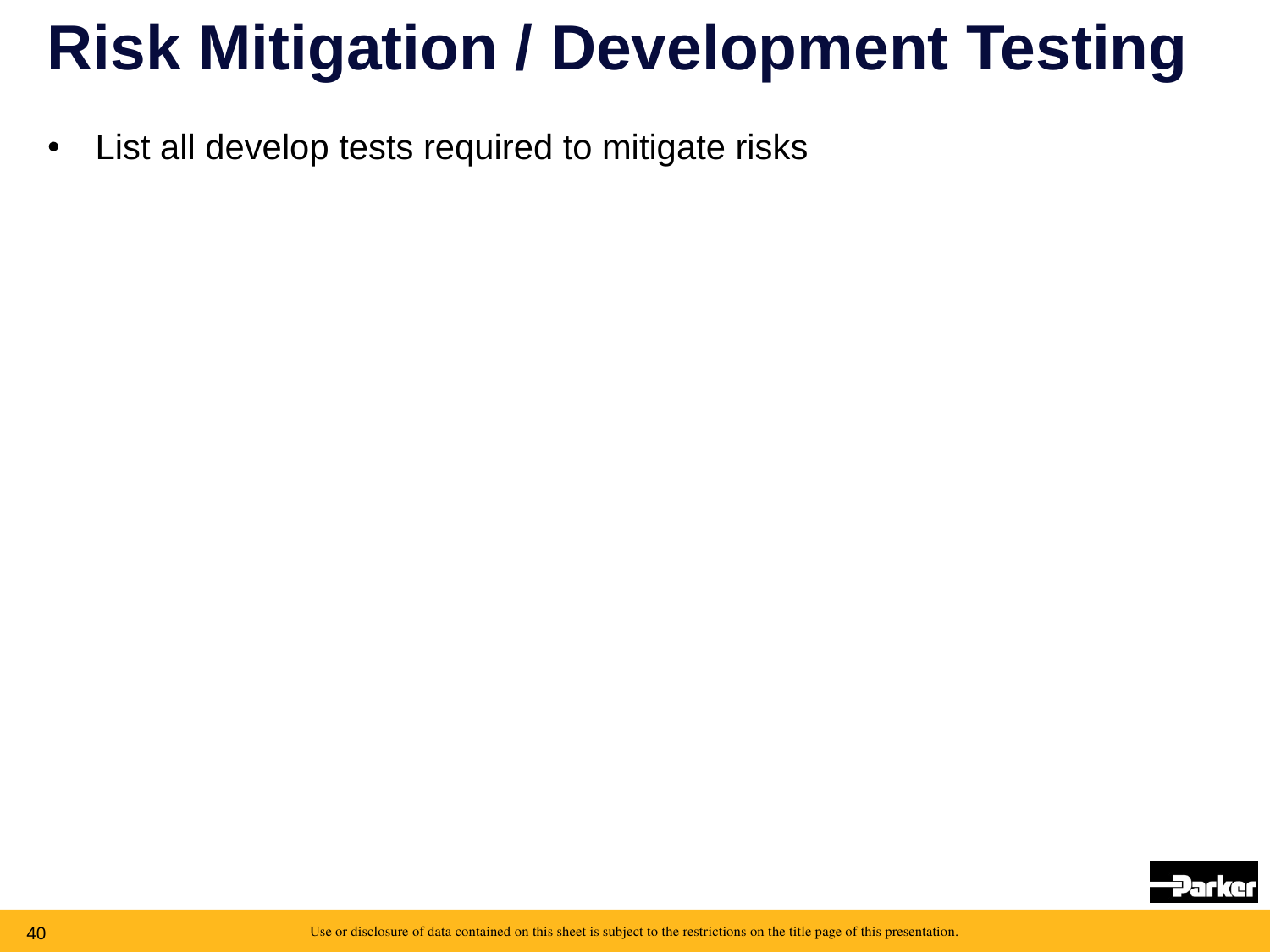

# Risk Mitigation / Development Testing
List all develop tests required to mitigate risks